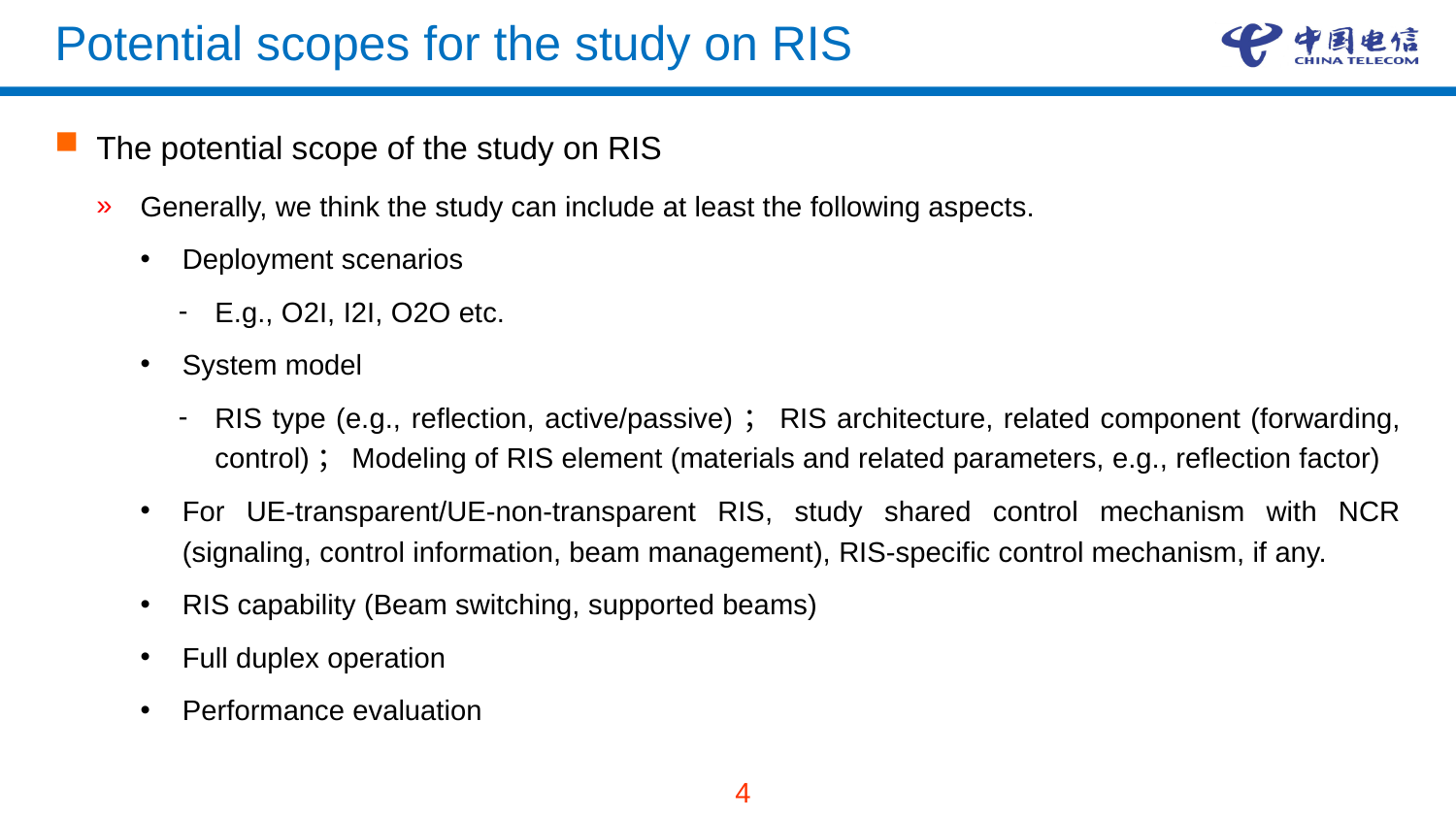

# Potential scopes for the study on RIS
The potential scope of the study on RIS
Generally, we think the study can include at least the following aspects.
Deployment scenarios
E.g., O2I, I2I, O2O etc.
System model
RIS type (e.g., reflection, active/passive)；RIS architecture, related component (forwarding, control)；Modeling of RIS element (materials and related parameters, e.g., reflection factor)
For UE-transparent/UE-non-transparent RIS, study shared control mechanism with NCR (signaling, control information, beam management), RIS-specific control mechanism, if any.
RIS capability (Beam switching, supported beams)
Full duplex operation
Performance evaluation
4